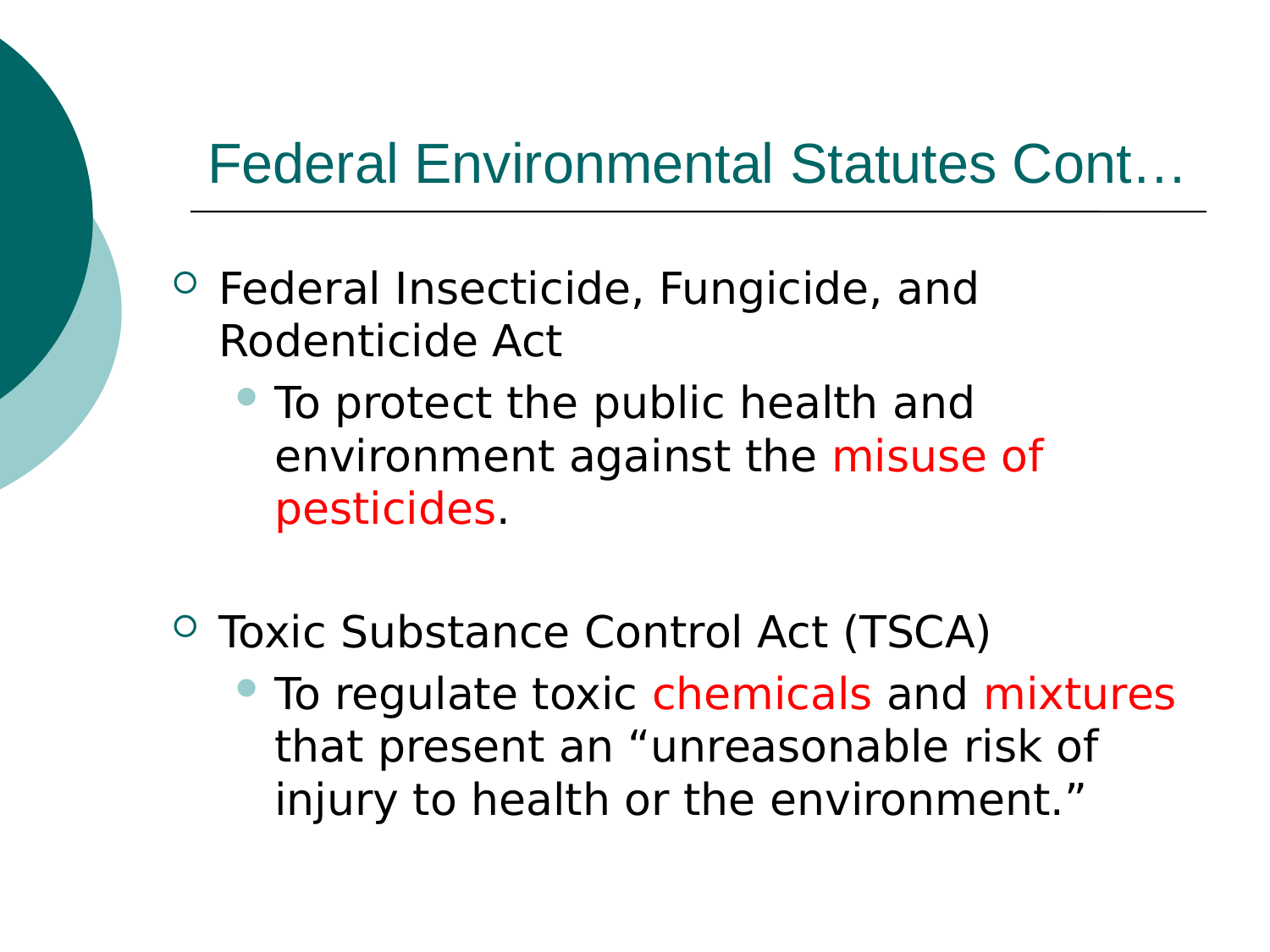

# Federal Environmental Statutes Cont…
Federal Insecticide, Fungicide, and Rodenticide Act
To protect the public health and environment against the misuse of pesticides.

Toxic Substance Control Act (TSCA)
To regulate toxic chemicals and mixtures that present an “unreasonable risk of injury to health or the environment.”